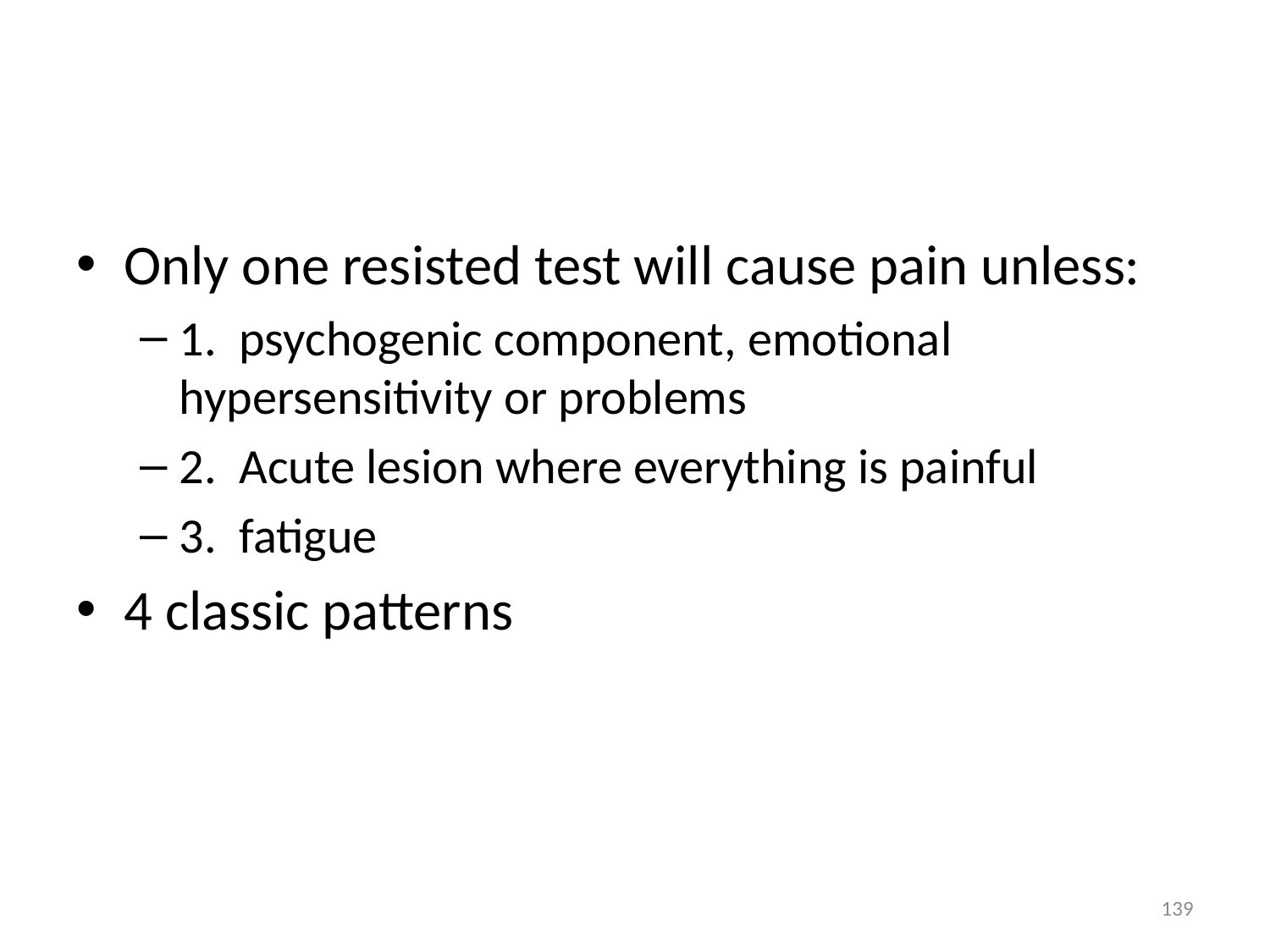

#
Only one resisted test will cause pain unless:
1.  psychogenic component, emotional hypersensitivity or problems
2.  Acute lesion where everything is painful
3.  fatigue
4 classic patterns

139